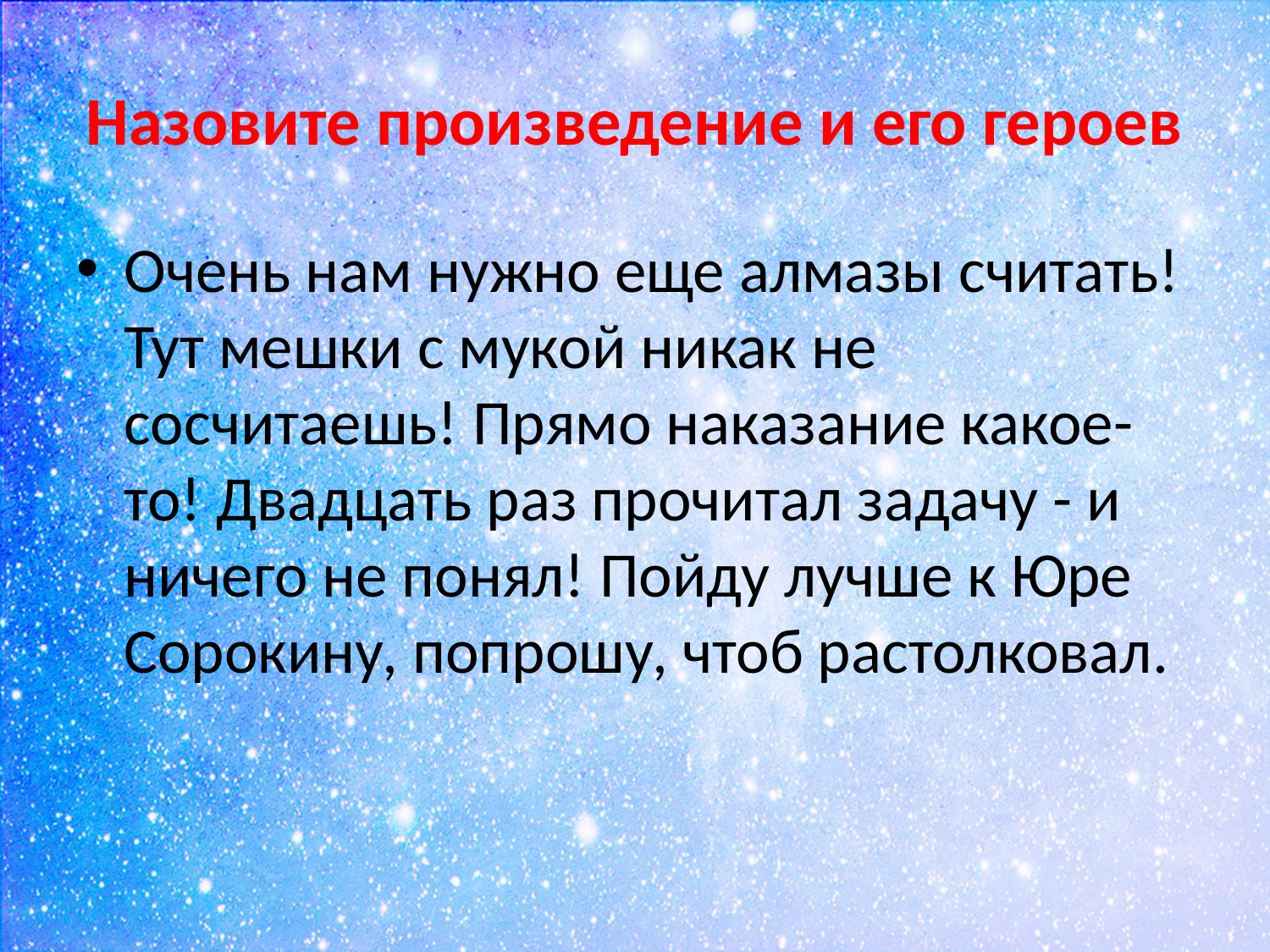

# Назовите произведение и его героев
Очень нам нужно еще алмазы считать! Тут мешки с мукой никак не сосчитаешь! Прямо наказание какое-то! Двадцать раз прочитал задачу - и ничего не понял! Пойду лучше к Юре Сорокину, попрошу, чтоб растолковал.